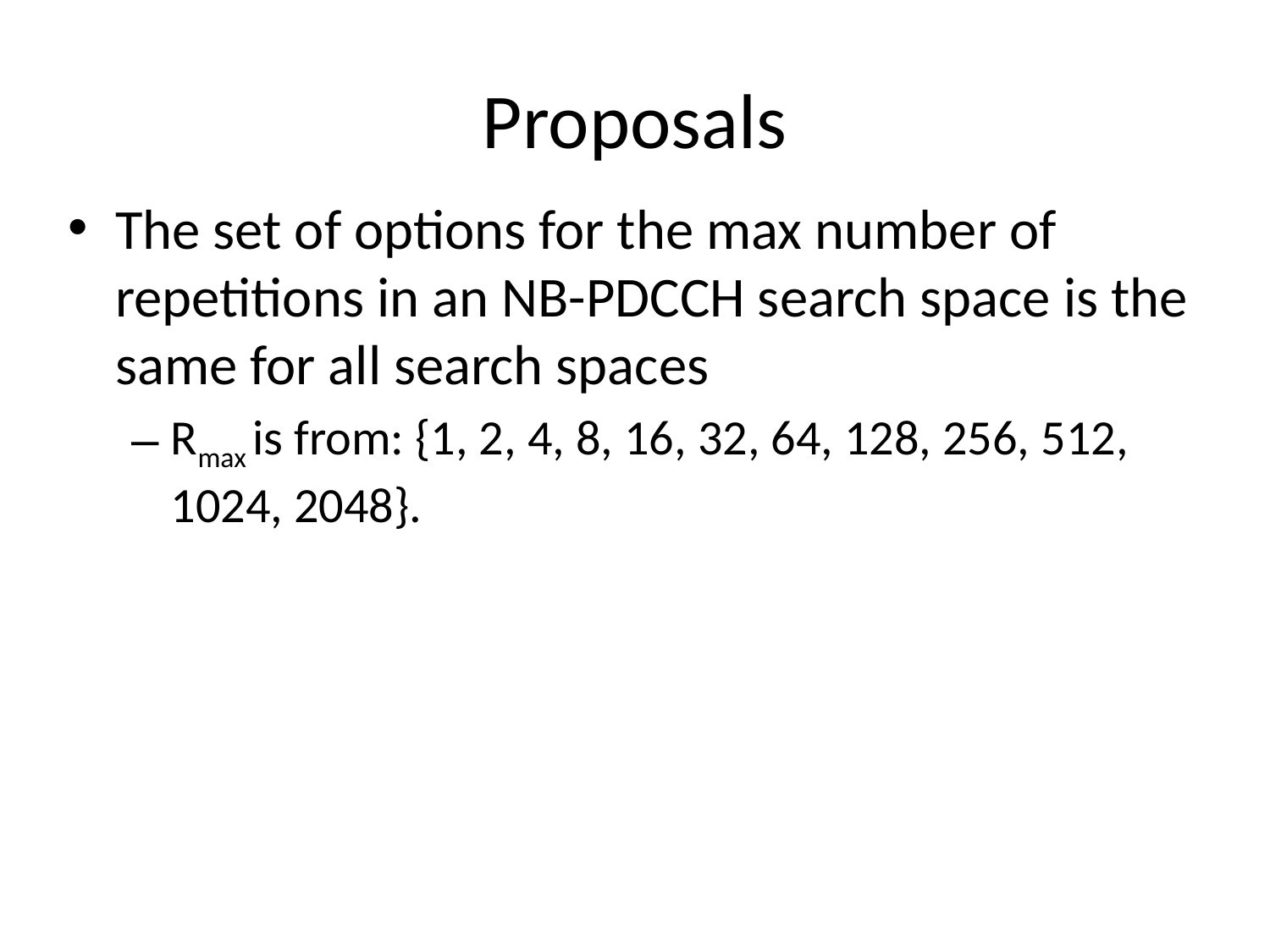

# Proposals
The set of options for the max number of repetitions in an NB-PDCCH search space is the same for all search spaces
Rmax is from: {1, 2, 4, 8, 16, 32, 64, 128, 256, 512, 1024, 2048}.